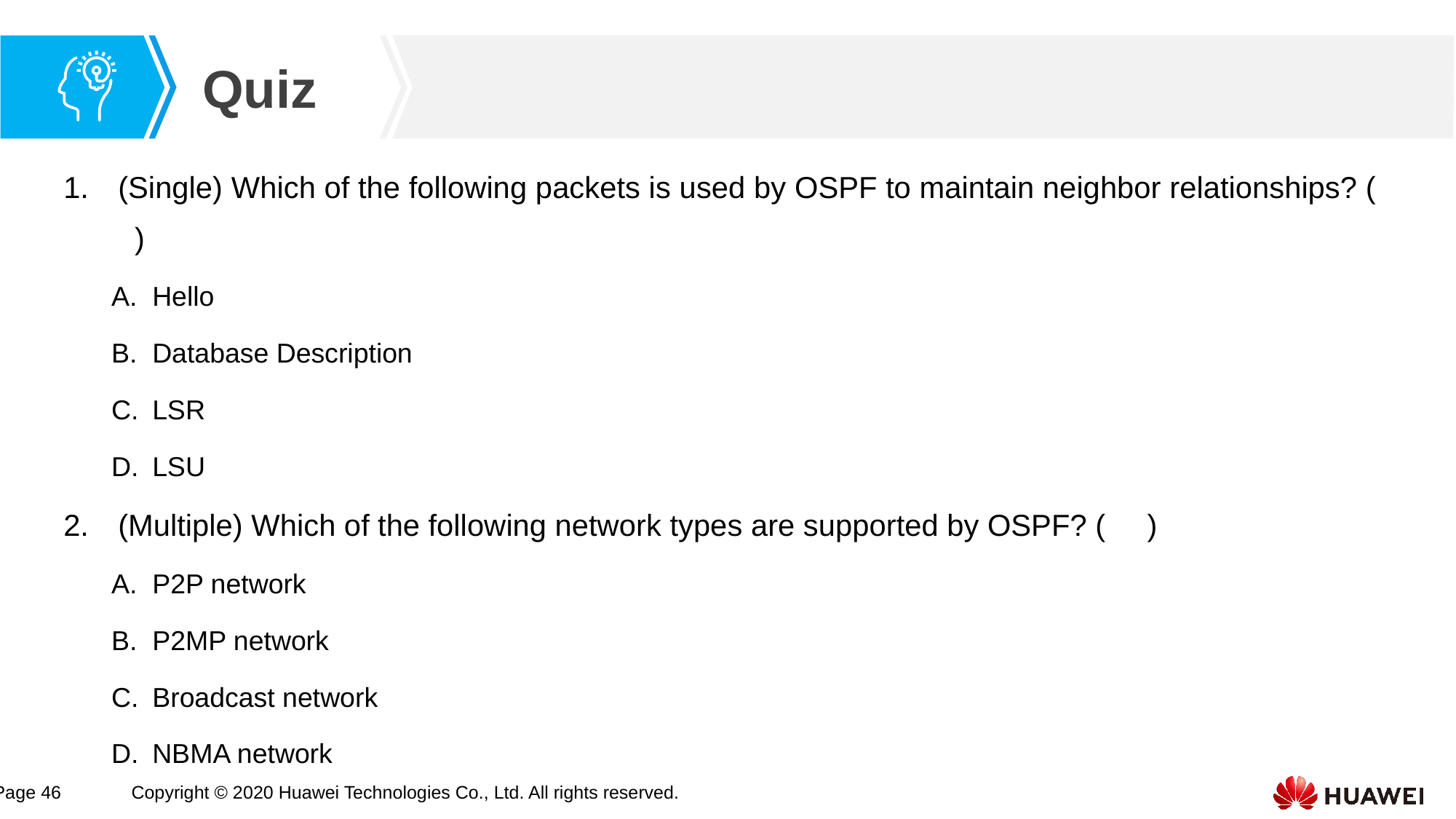

(Single) Which of the following packets is used by OSPF to maintain neighbor relationships? (     )
Hello
Database Description
LSR
LSU
(Multiple) Which of the following network types are supported by OSPF? (     )
P2P network
P2MP network
Broadcast network
NBMA network